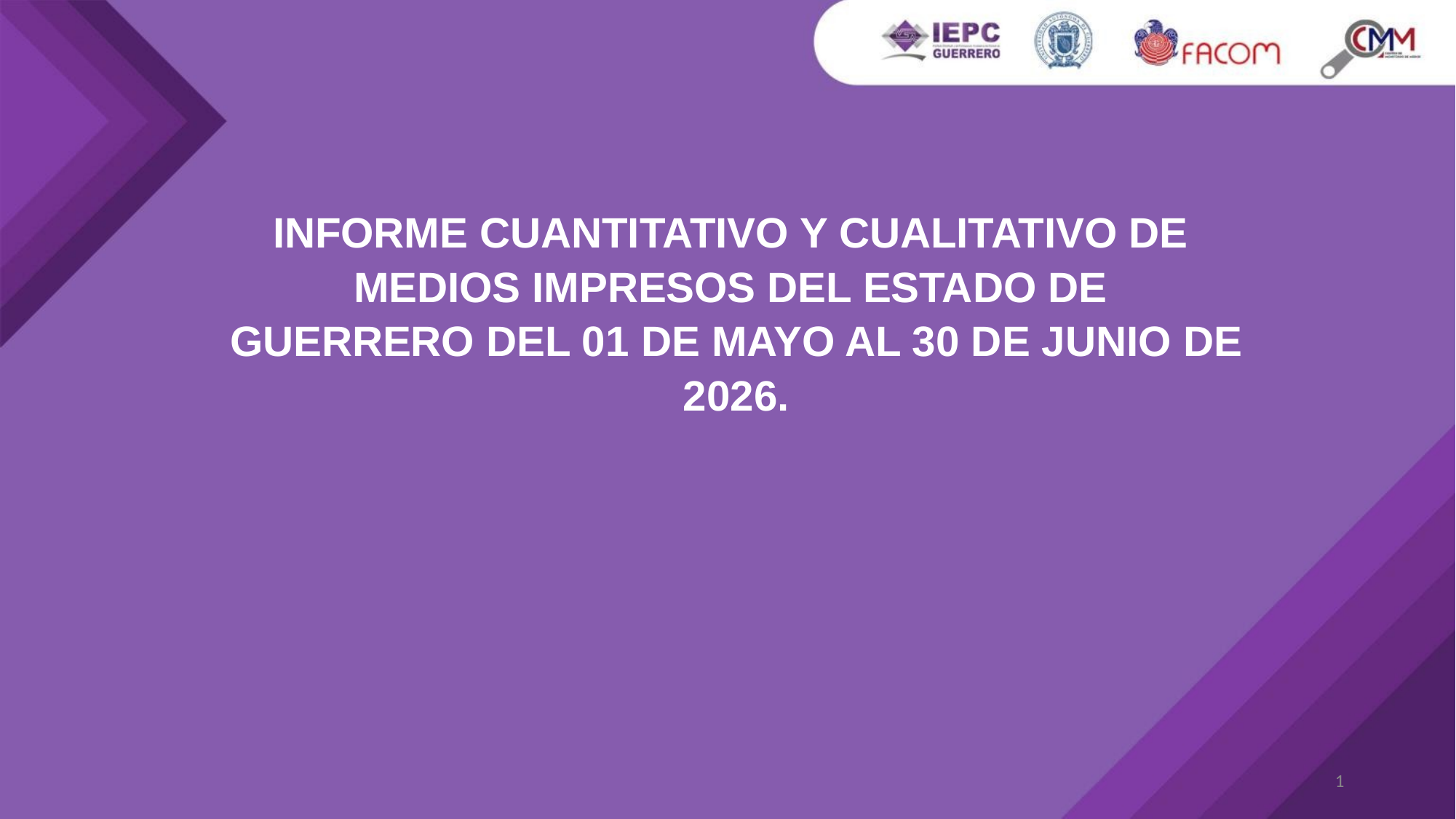

# INFORME CUANTITATIVO Y CUALITATIVO DE  MEDIOS IMPRESOS DEL ESTADO DE  GUERRERO DEL 01 DE MAYO AL 30 DE JUNIO DE 2026.
1